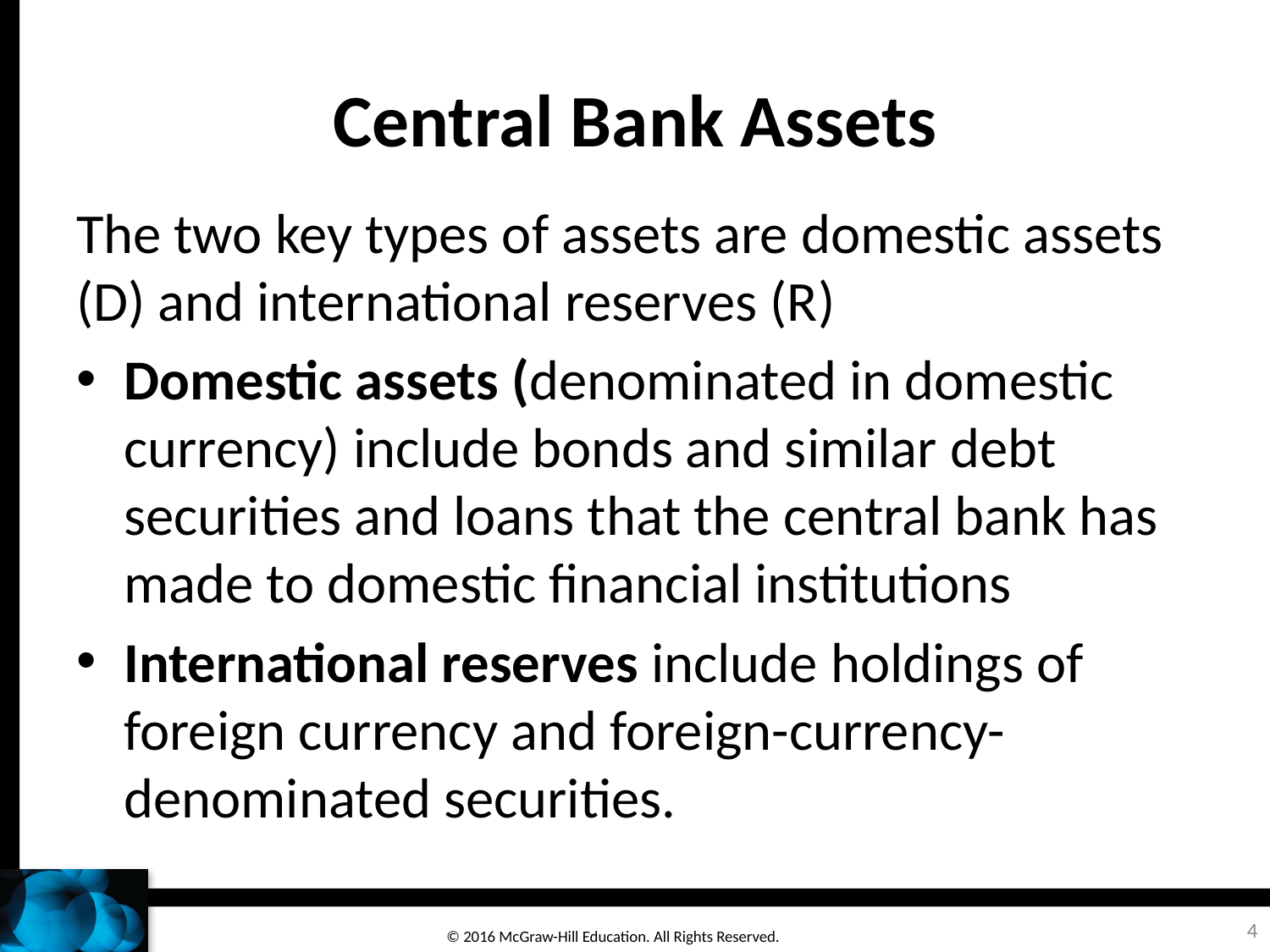

# Central Bank Assets
The two key types of assets are domestic assets (D) and international reserves (R)
Domestic assets (denominated in domestic currency) include bonds and similar debt securities and loans that the central bank has made to domestic financial institutions
International reserves include holdings of foreign currency and foreign-currency-denominated securities.
4
© 2016 McGraw-Hill Education. All Rights Reserved.